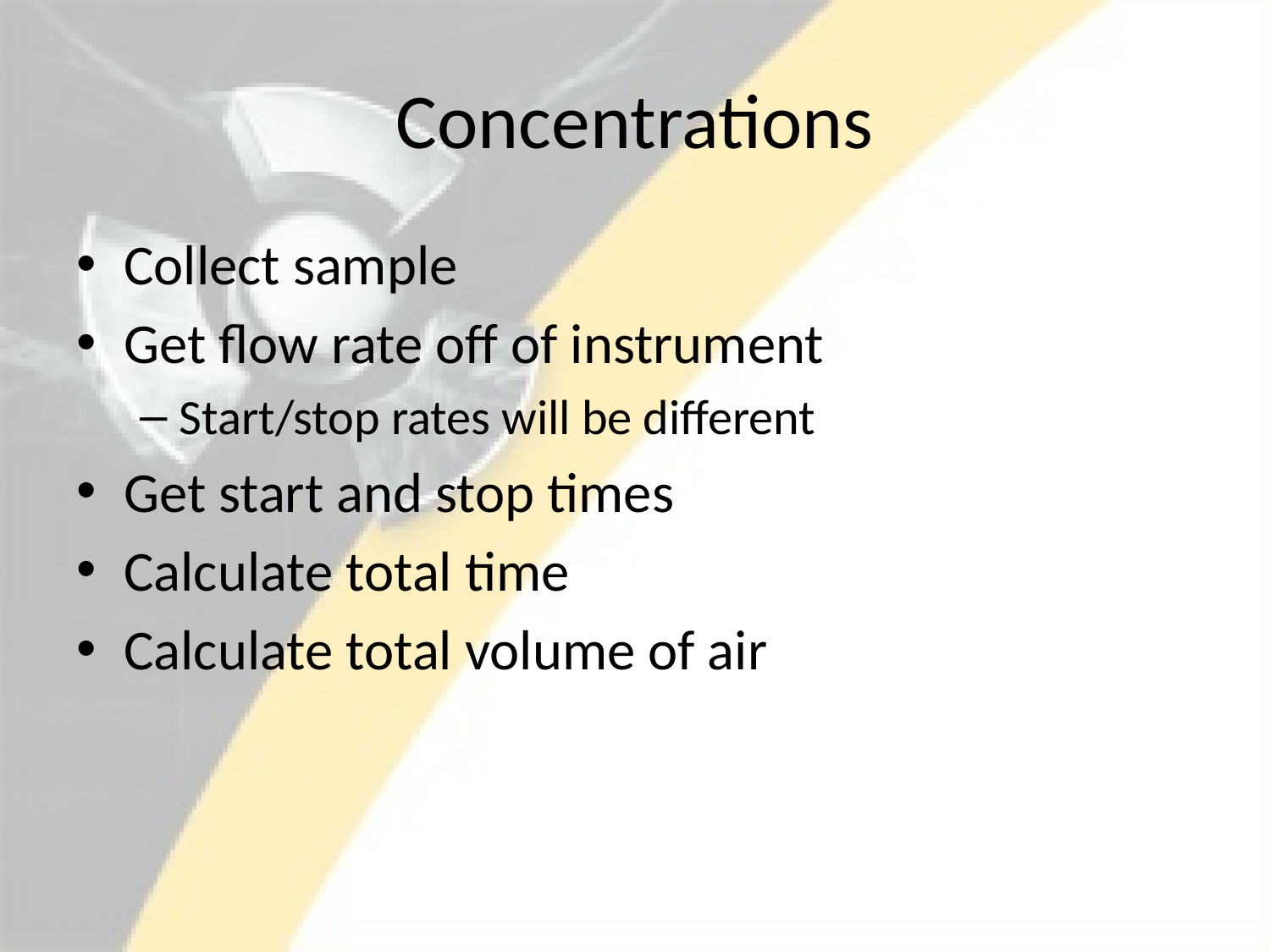

# Concentrations
Collect sample
Get flow rate off of instrument
Start/stop rates will be different
Get start and stop times
Calculate total time
Calculate total volume of air